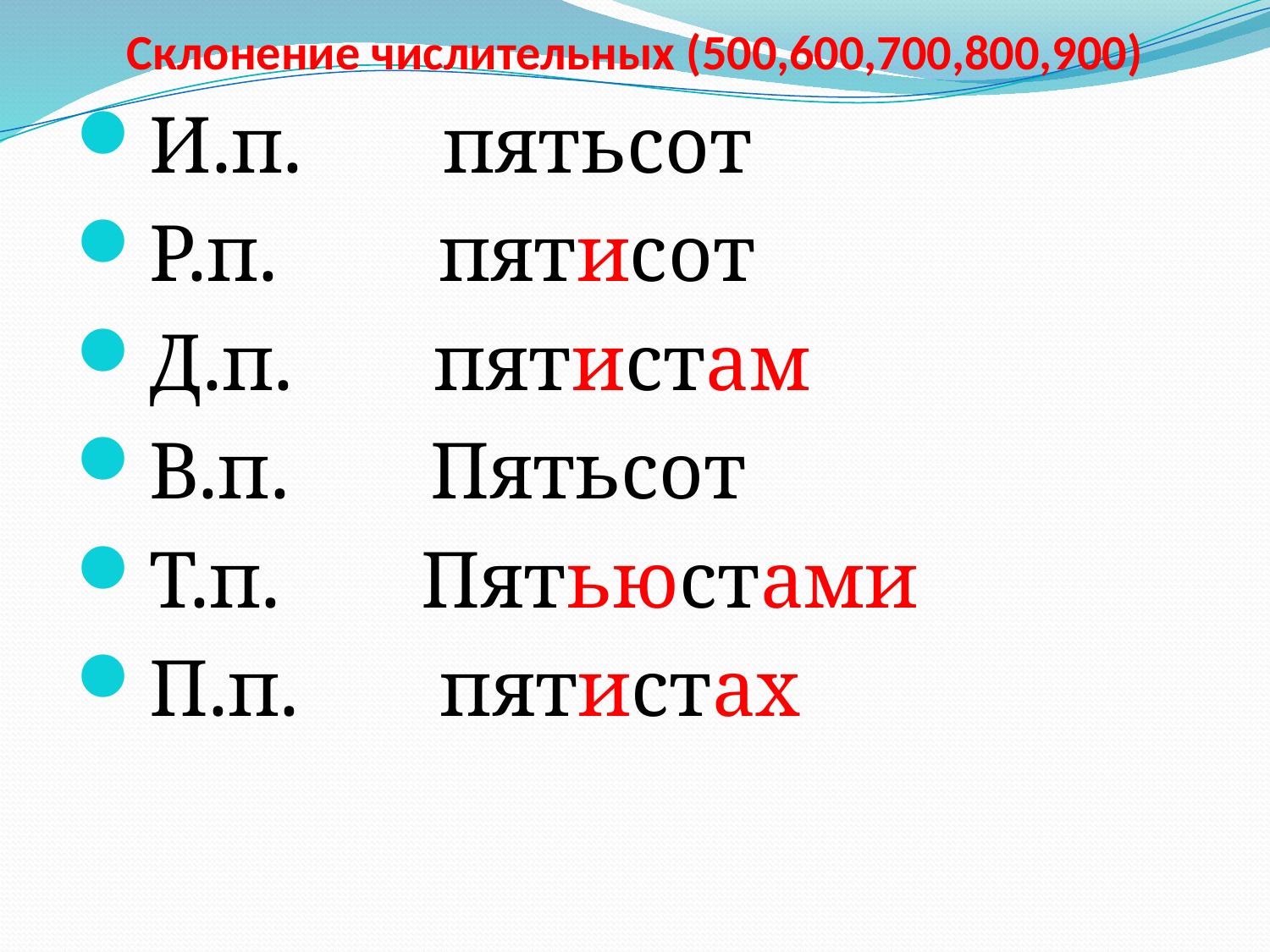

# Склонение числительных (500,600,700,800,900)
И.п.       пятьсот
Р.п.        пятисот
Д.п.       пятистам
В.п.       Пятьсот
Т.п.       Пятьюстами
П.п.       пятистах